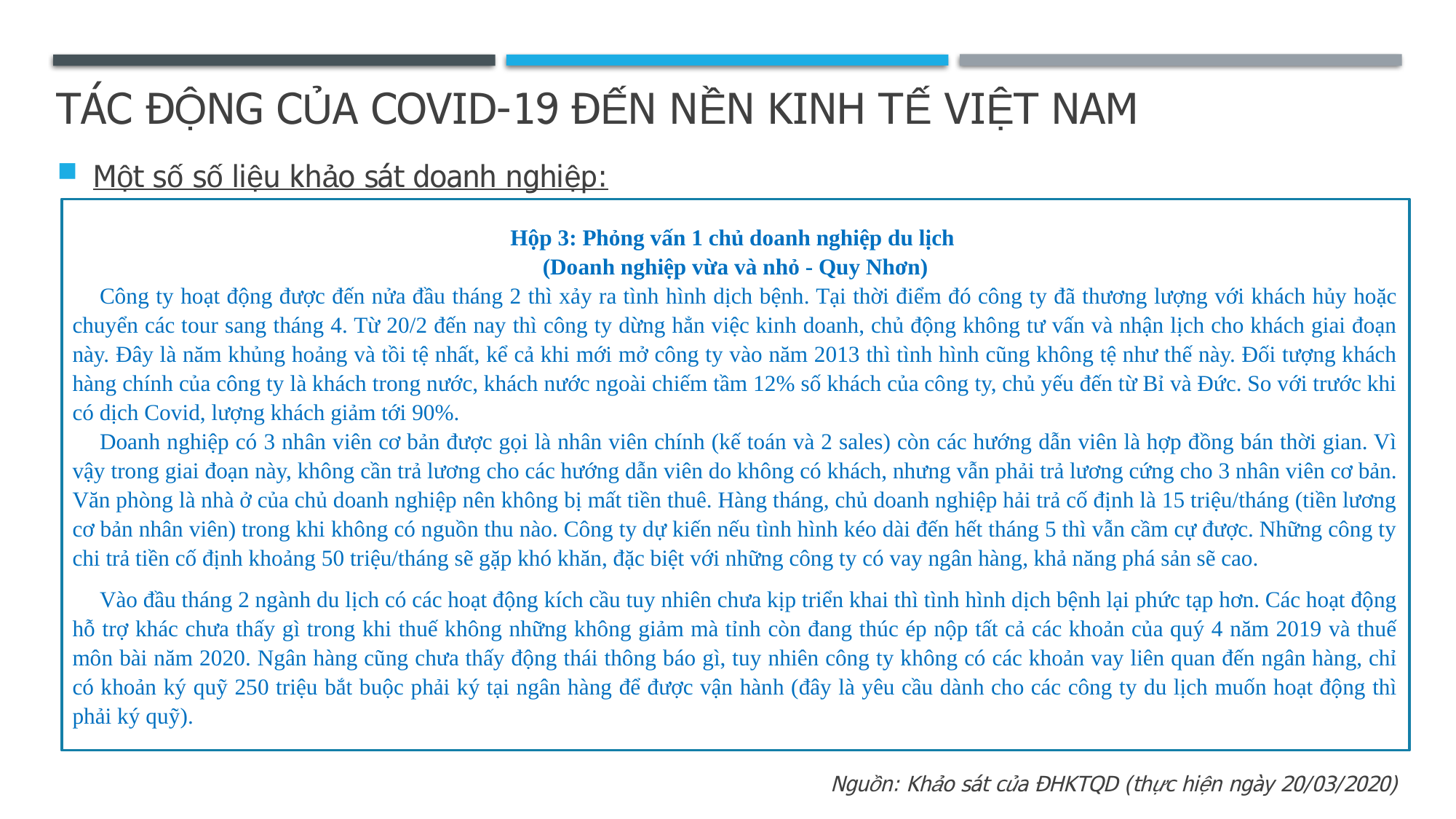

# Tác động của covid-19 đến nền kinh tế việt nam
Một số số liệu khảo sát doanh nghiệp:
Hộp 3: Phỏng vấn 1 chủ doanh nghiệp du lịch
(Doanh nghiệp vừa và nhỏ - Quy Nhơn)
Công ty hoạt động được đến nửa đầu tháng 2 thì xảy ra tình hình dịch bệnh. Tại thời điểm đó công ty đã thương lượng với khách hủy hoặc chuyển các tour sang tháng 4. Từ 20/2 đến nay thì công ty dừng hẳn việc kinh doanh, chủ động không tư vấn và nhận lịch cho khách giai đoạn này. Đây là năm khủng hoảng và tồi tệ nhất, kể cả khi mới mở công ty vào năm 2013 thì tình hình cũng không tệ như thế này. Đối tượng khách hàng chính của công ty là khách trong nước, khách nước ngoài chiếm tầm 12% số khách của công ty, chủ yếu đến từ Bỉ và Đức. So với trước khi có dịch Covid, lượng khách giảm tới 90%.
Doanh nghiệp có 3 nhân viên cơ bản được gọi là nhân viên chính (kế toán và 2 sales) còn các hướng dẫn viên là hợp đồng bán thời gian. Vì vậy trong giai đoạn này, không cần trả lương cho các hướng dẫn viên do không có khách, nhưng vẫn phải trả lương cứng cho 3 nhân viên cơ bản. Văn phòng là nhà ở của chủ doanh nghiệp nên không bị mất tiền thuê. Hàng tháng, chủ doanh nghiệp hải trả cố định là 15 triệu/tháng (tiền lương cơ bản nhân viên) trong khi không có nguồn thu nào. Công ty dự kiến nếu tình hình kéo dài đến hết tháng 5 thì vẫn cầm cự được. Những công ty chi trả tiền cố định khoảng 50 triệu/tháng sẽ gặp khó khăn, đặc biệt với những công ty có vay ngân hàng, khả năng phá sản sẽ cao.
Vào đầu tháng 2 ngành du lịch có các hoạt động kích cầu tuy nhiên chưa kịp triển khai thì tình hình dịch bệnh lại phức tạp hơn. Các hoạt động hỗ trợ khác chưa thấy gì trong khi thuế không những không giảm mà tỉnh còn đang thúc ép nộp tất cả các khoản của quý 4 năm 2019 và thuế môn bài năm 2020. Ngân hàng cũng chưa thấy động thái thông báo gì, tuy nhiên công ty không có các khoản vay liên quan đến ngân hàng, chỉ có khoản ký quỹ 250 triệu bắt buộc phải ký tại ngân hàng để được vận hành (đây là yêu cầu dành cho các công ty du lịch muốn hoạt động thì phải ký quỹ).
Nguồn: Khảo sát của ĐHKTQD (thực hiện ngày 20/03/2020)